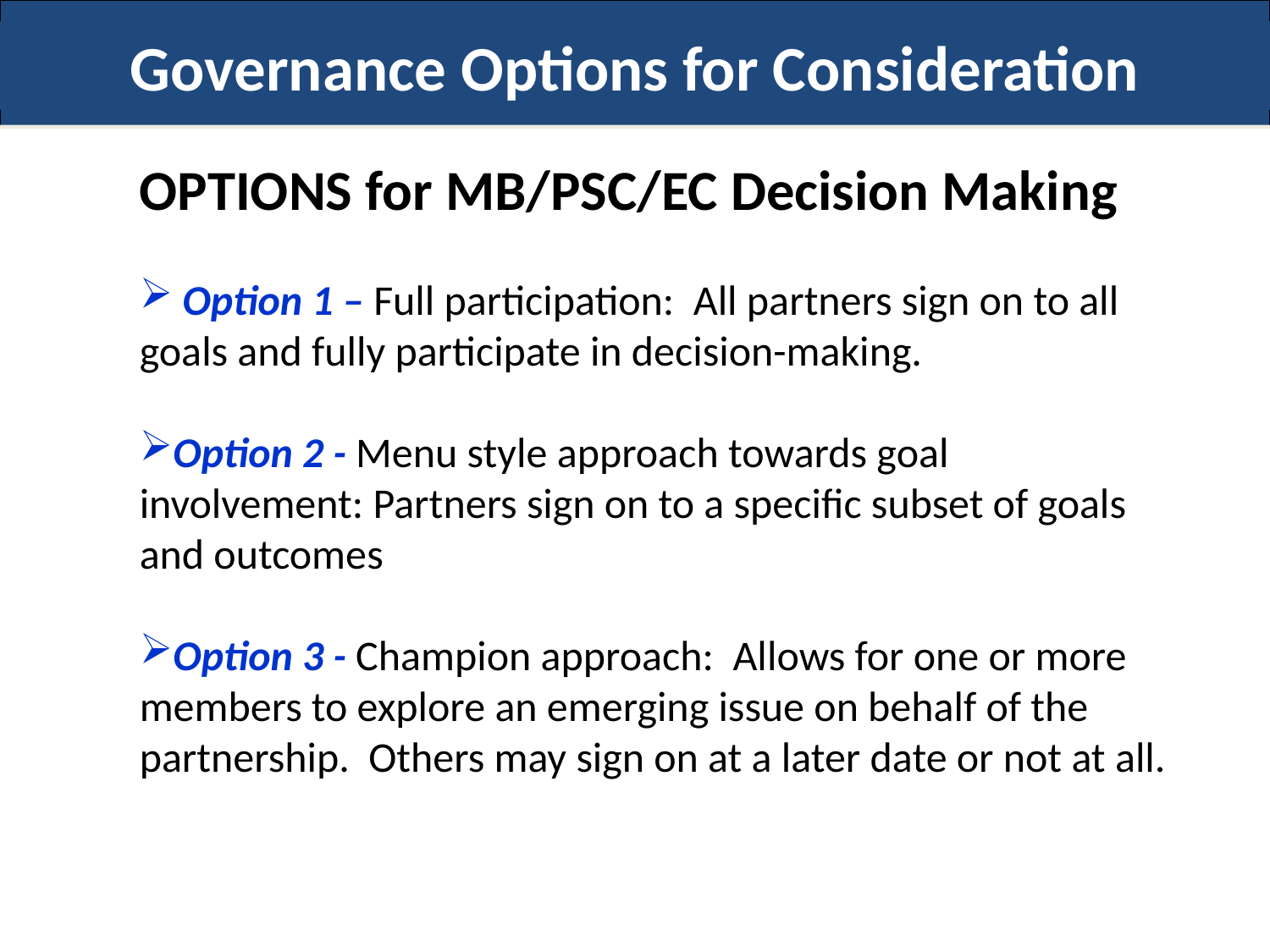

Governance Options for Consideration
OPTIONS for MB/PSC/EC Decision Making

 Option 1 – Full participation:  All partners sign on to all goals and fully participate in decision-making.

Option 2 - Menu style approach towards goal involvement: Partners sign on to a specific subset of goals and outcomes

Option 3 - Champion approach:  Allows for one or more members to explore an emerging issue on behalf of the partnership.  Others may sign on at a later date or not at all.